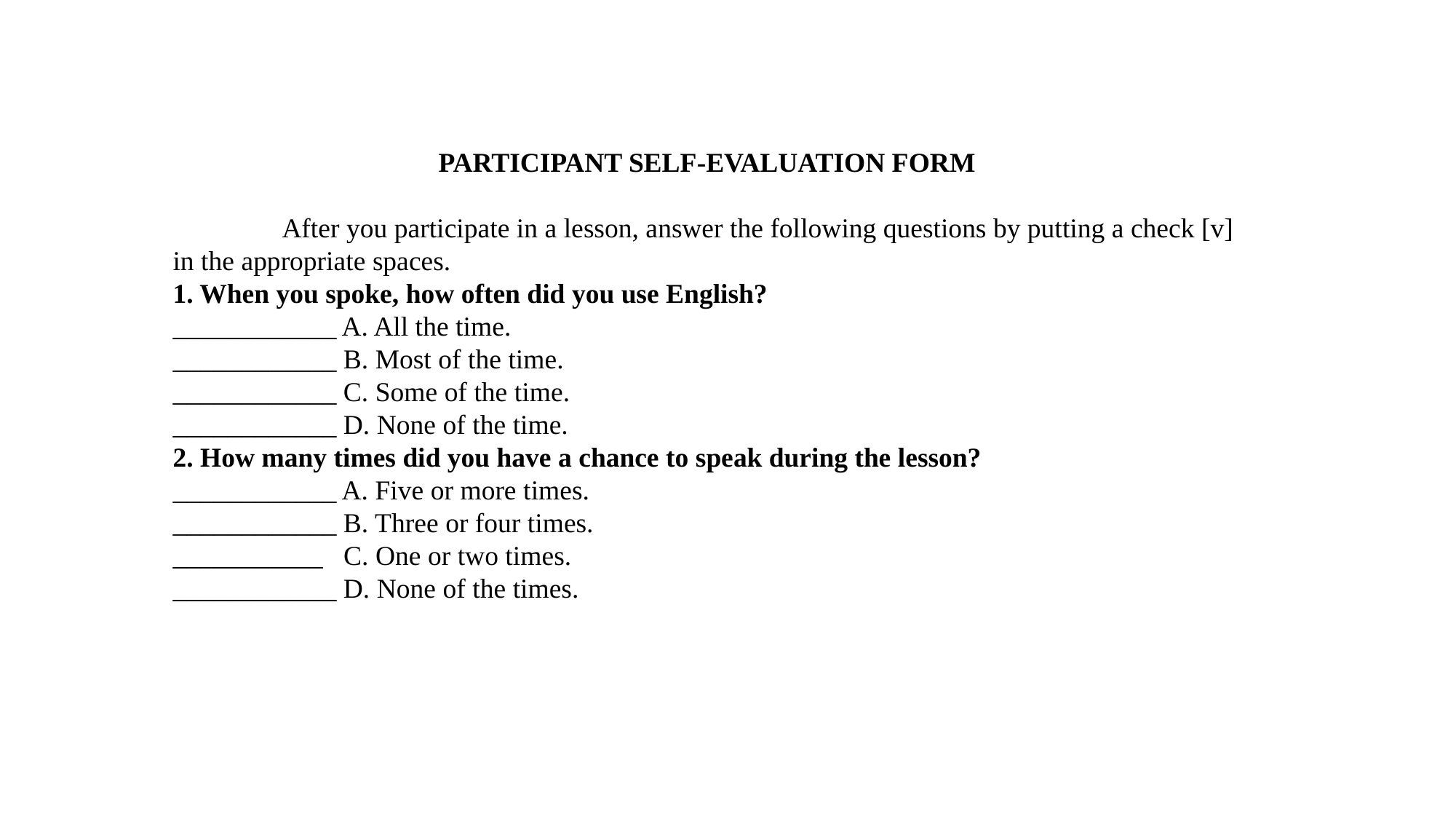

PARTICIPANT SELF-EVALUATION FORM

	After you participate in a lesson, answer the following questions by putting a check [v] in the appropriate spaces.
1. When you spoke, how often did you use English?
____________ A. All the time.
____________ B. Most of the time.
____________ C. Some of the time.
____________ D. None of the time.
2. How many times did you have a chance to speak during the lesson?
____________ A. Five or more times.
____________ B. Three or four times.
___________   C. One or two times.
____________ D. None of the times.